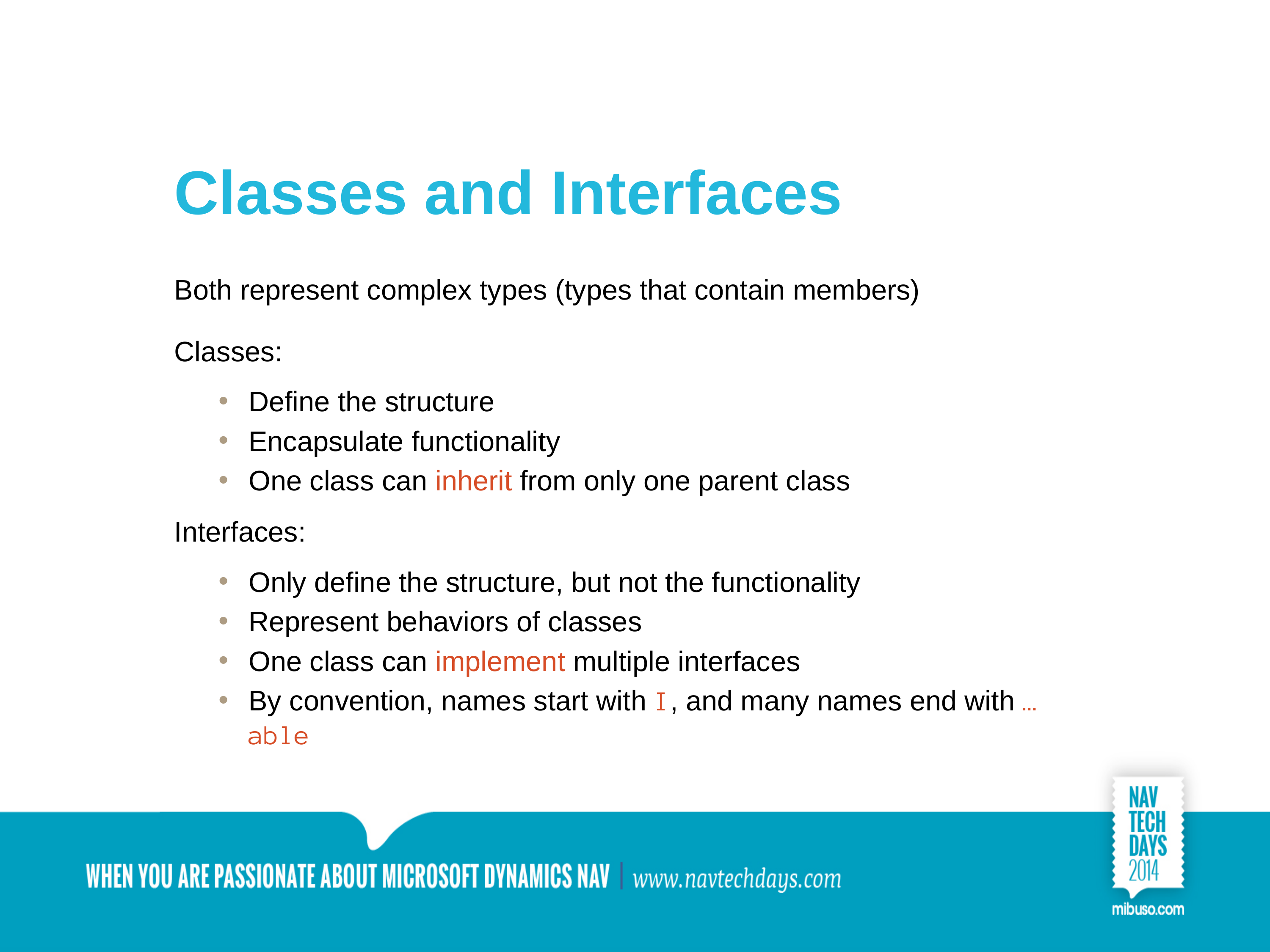

# Classes and Interfaces
Both represent complex types (types that contain members)
Classes:
Define the structure
Encapsulate functionality
One class can inherit from only one parent class
Interfaces:
Only define the structure, but not the functionality
Represent behaviors of classes
One class can implement multiple interfaces
By convention, names start with I, and many names end with …able